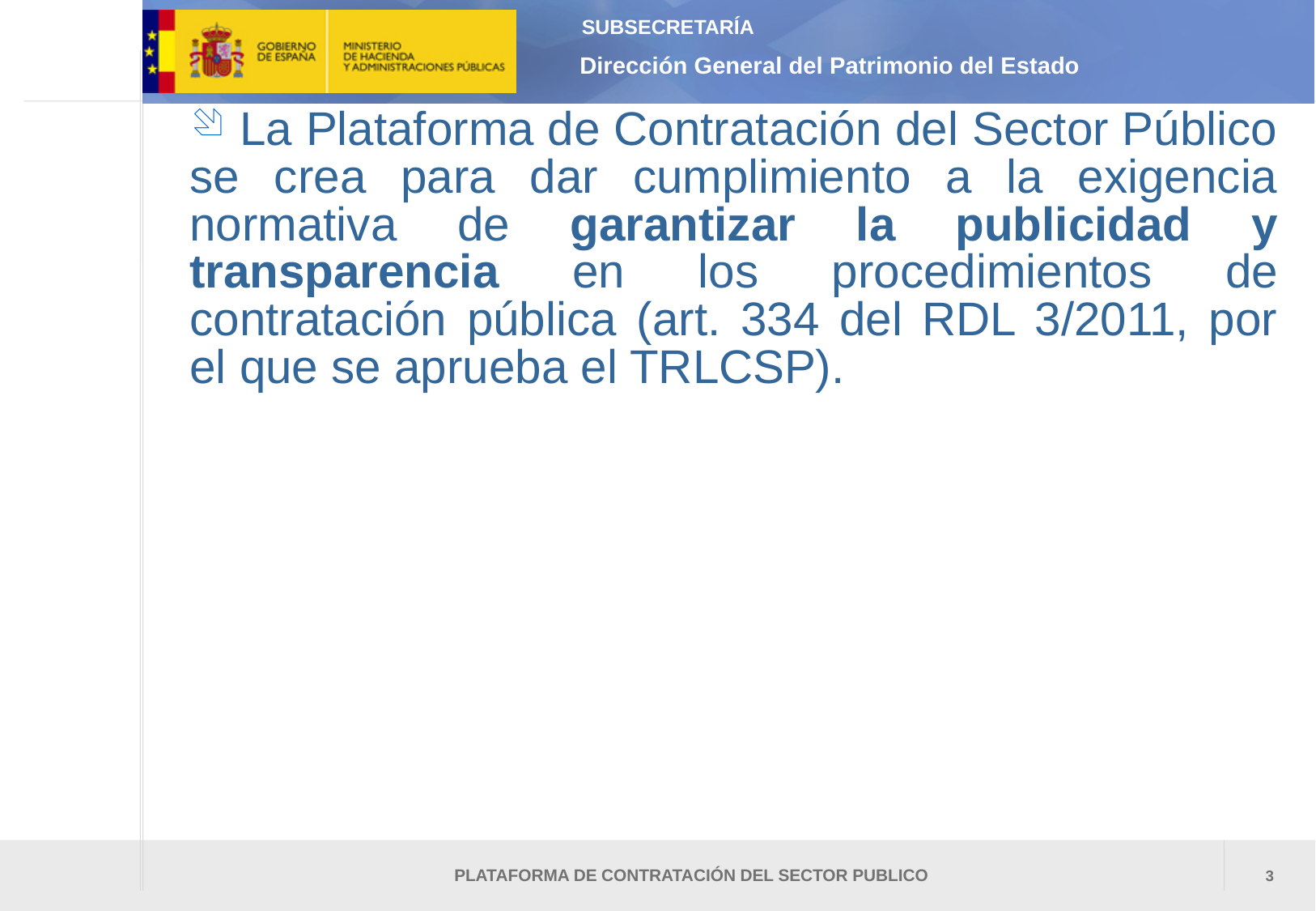

La Plataforma de Contratación del Sector Público se crea para dar cumplimiento a la exigencia normativa de garantizar la publicidad y transparencia en los procedimientos de contratación pública (art. 334 del RDL 3/2011, por el que se aprueba el TRLCSP).